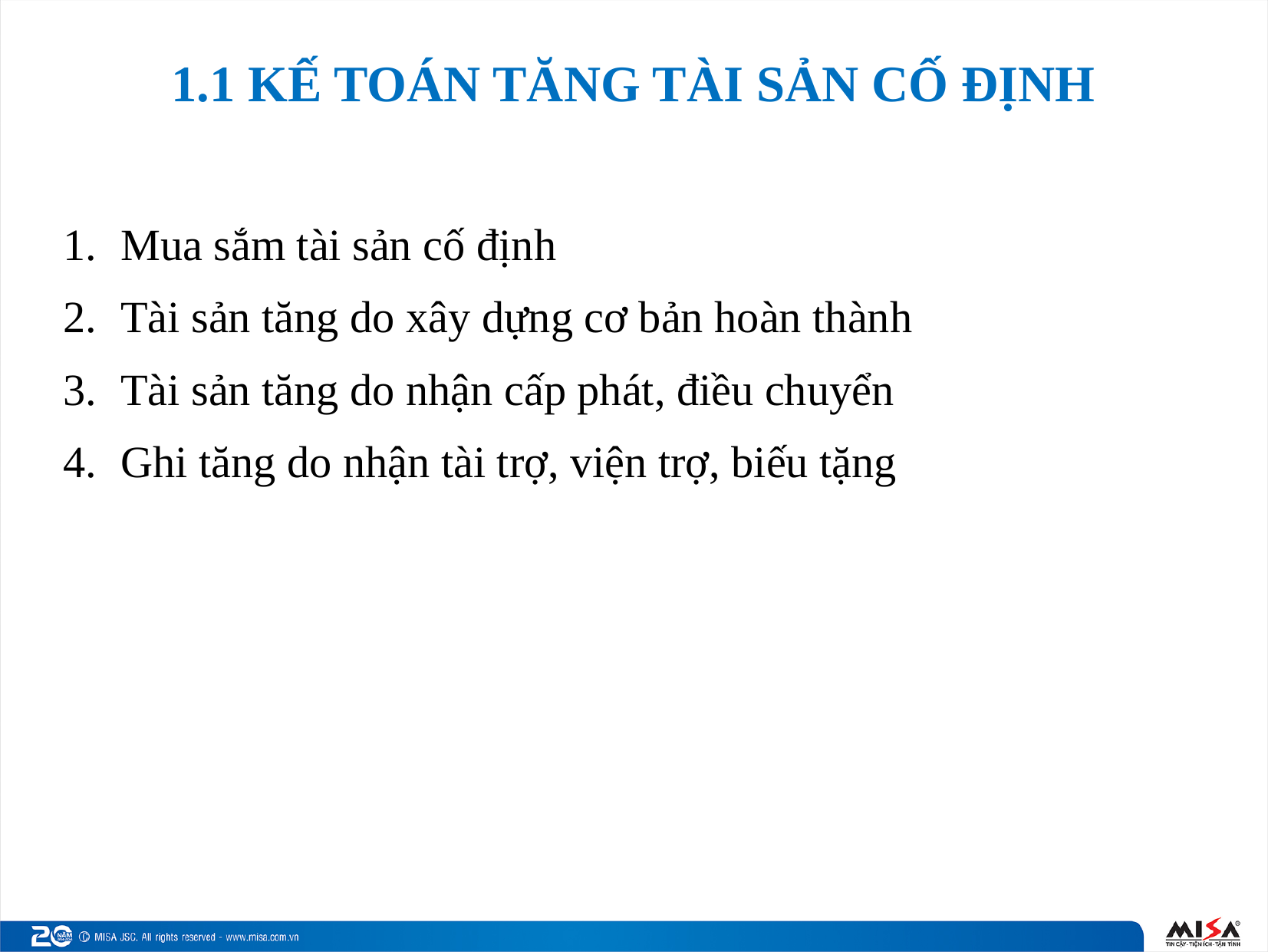

# 1.1 KẾ TOÁN TĂNG TÀI SẢN CỐ ĐỊNH
Mua sắm tài sản cố định
Tài sản tăng do xây dựng cơ bản hoàn thành
Tài sản tăng do nhận cấp phát, điều chuyển
Ghi tăng do nhận tài trợ, viện trợ, biếu tặng